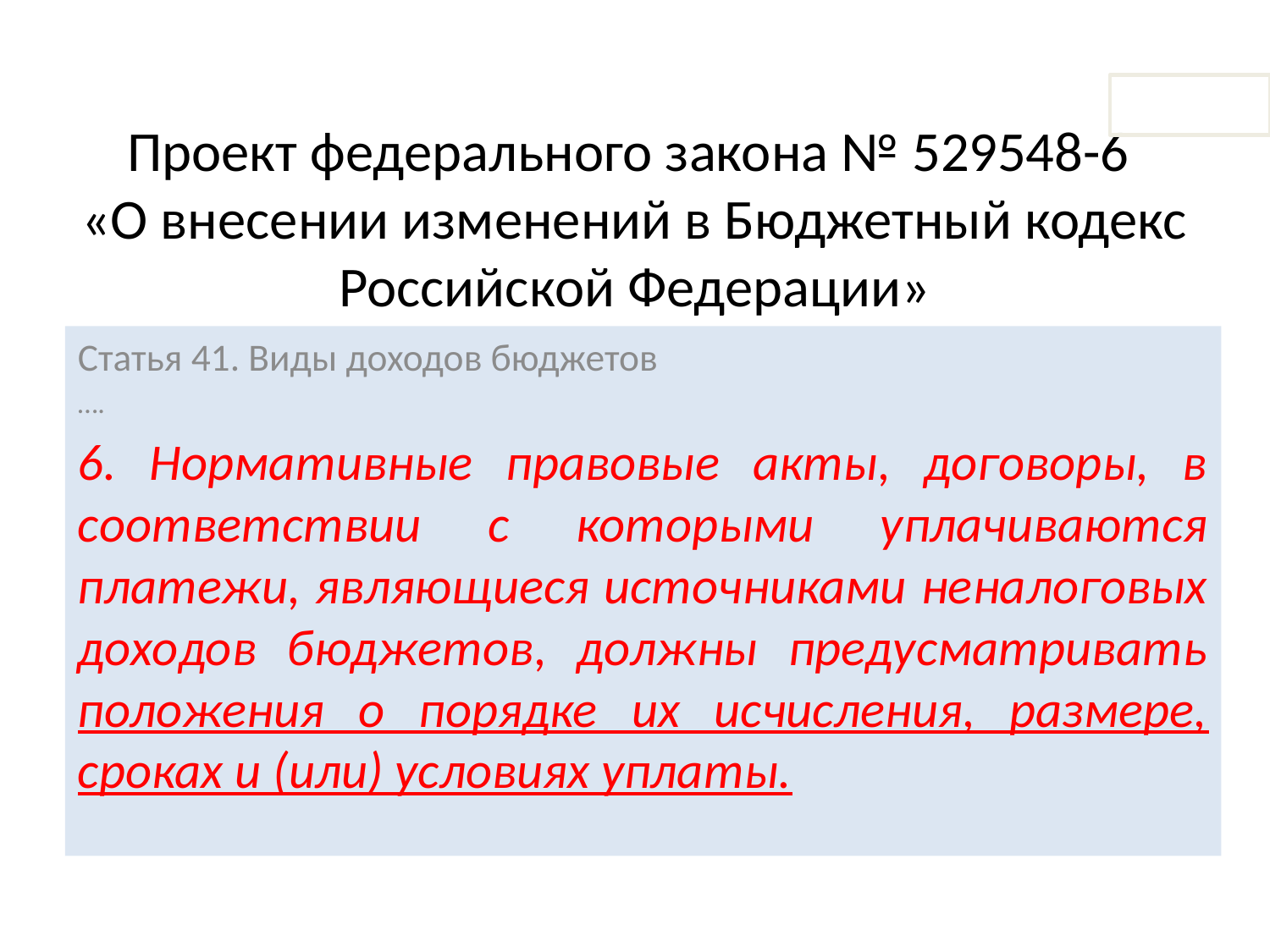

# Проект федерального закона № 529548-6 «О внесении изменений в Бюджетный кодекс Российской Федерации»

Статья 41. Виды доходов бюджетов
….
6. Нормативные правовые акты, договоры, в соответствии с которыми уплачиваются платежи, являющиеся источниками неналоговых доходов бюджетов, должны предусматривать положения о порядке их исчисления, размере, сроках и (или) условиях уплаты.